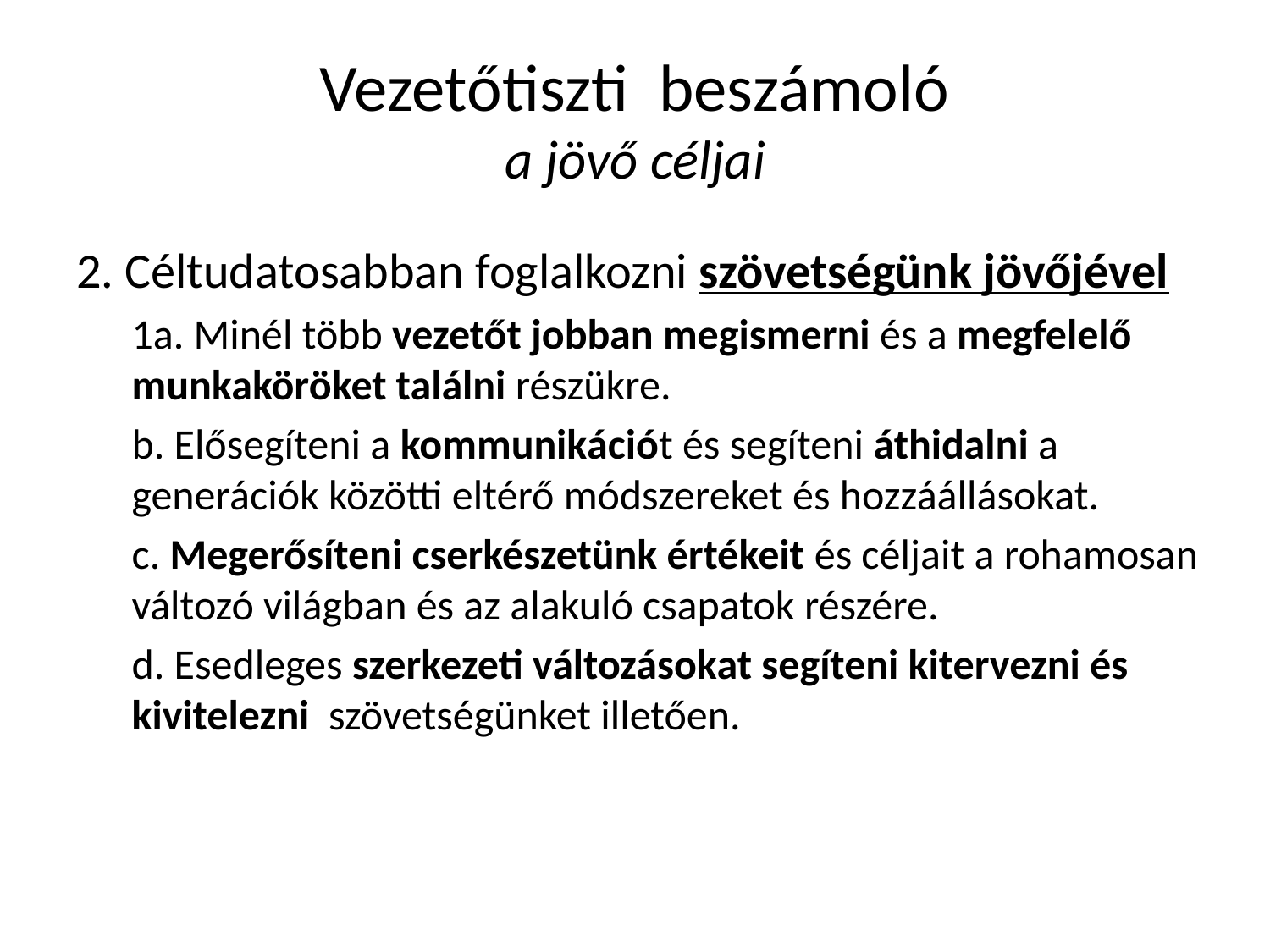

# Vezetőtiszti  beszámoló a jövő céljai
2. Céltudatosabban foglalkozni szövetségünk jövőjével
1a. Minél több vezetőt jobban megismerni és a megfelelő munkaköröket találni részükre.
b. Elősegíteni a kommunikációt és segíteni áthidalni a generációk közötti eltérő módszereket és hozzáállásokat.
c. Megerősíteni cserkészetünk értékeit és céljait a rohamosan változó világban és az alakuló csapatok részére.
d. Esedleges szerkezeti változásokat segíteni kitervezni és kivitelezni  szövetségünket illetően.